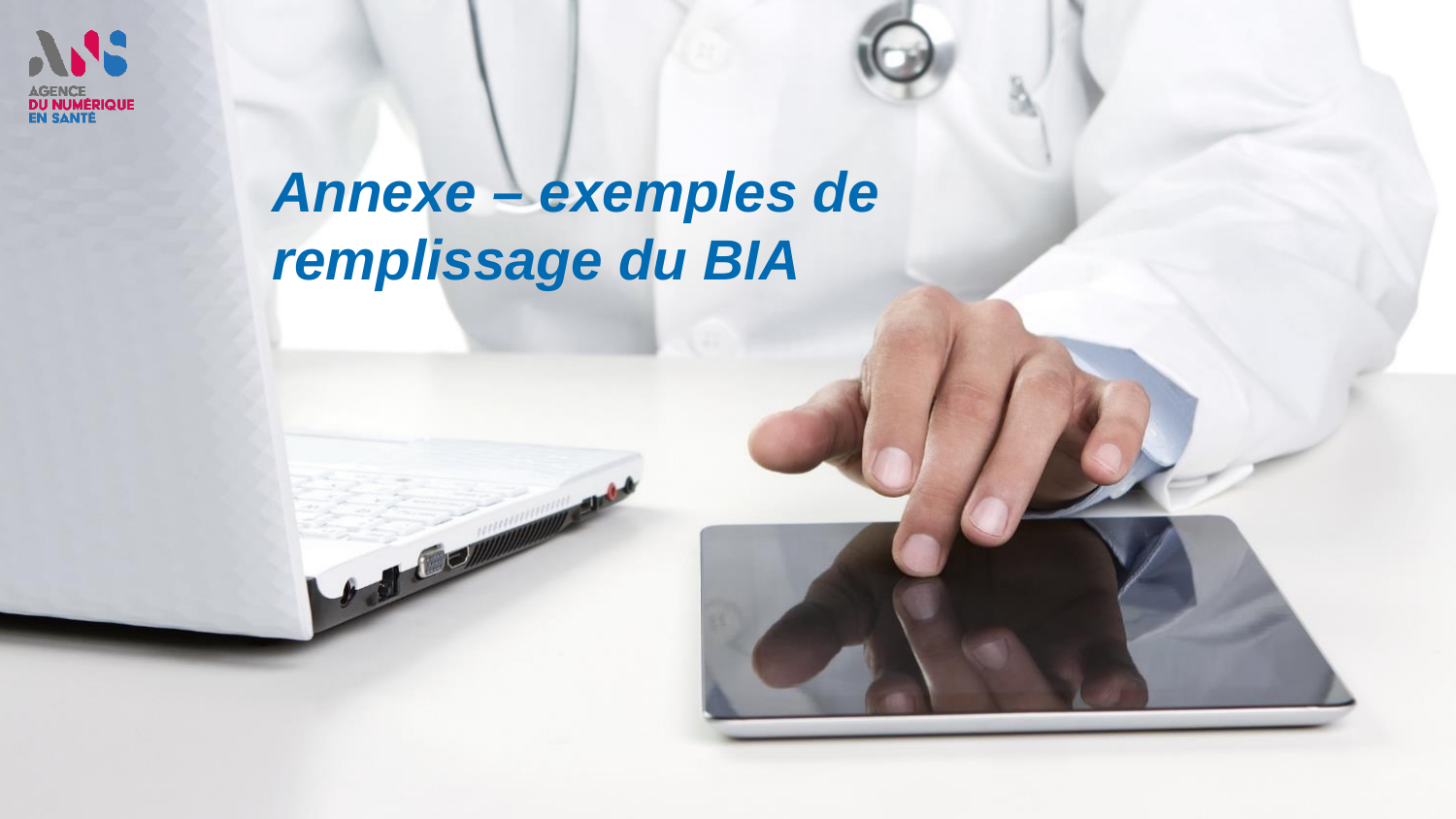

Annexe – exemples de remplissage du BIA